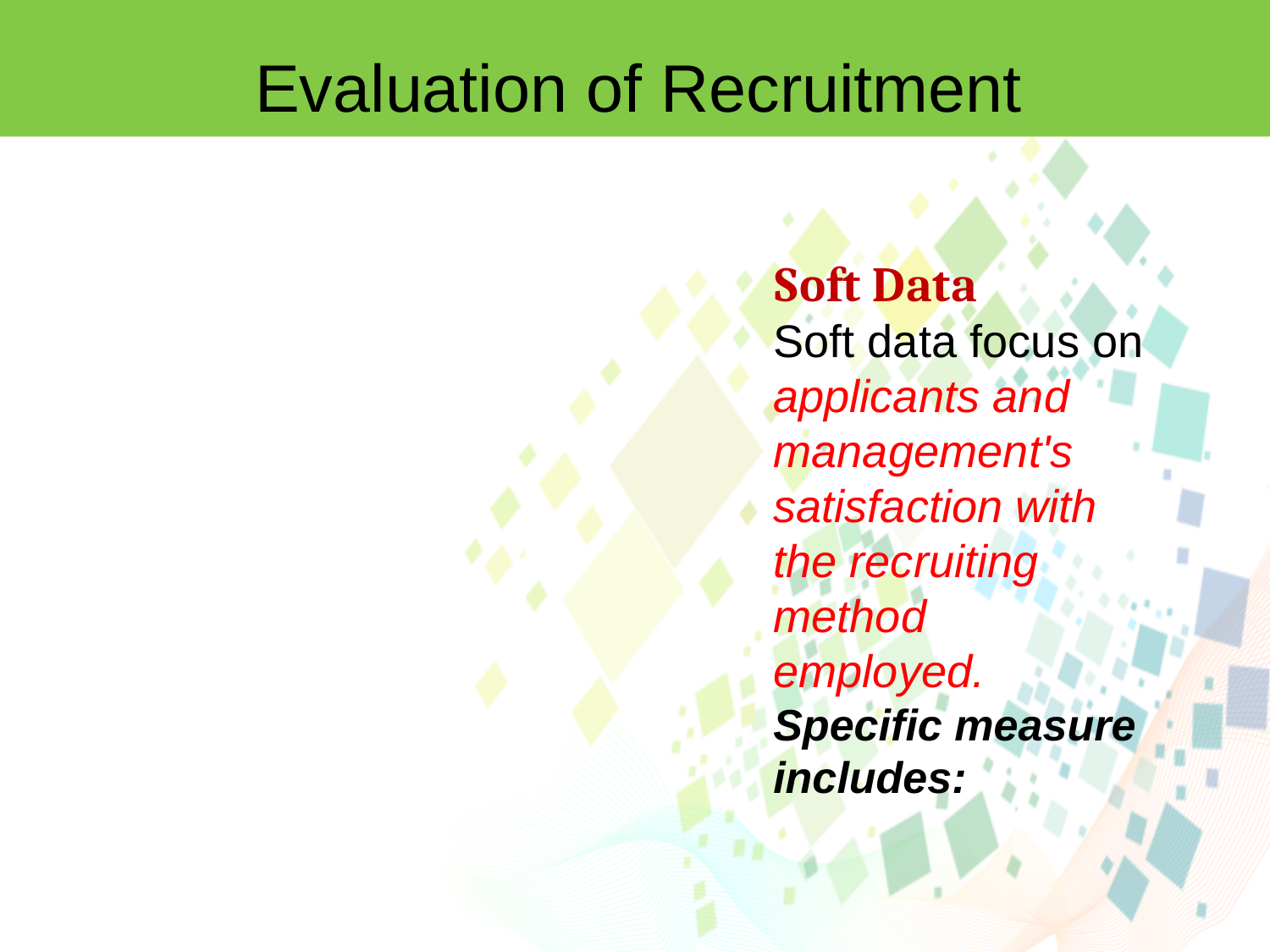

Evaluation of Recruitment
Soft Data
Soft data focus on applicants and management's satisfaction with the recruiting method employed. Specific measure includes: